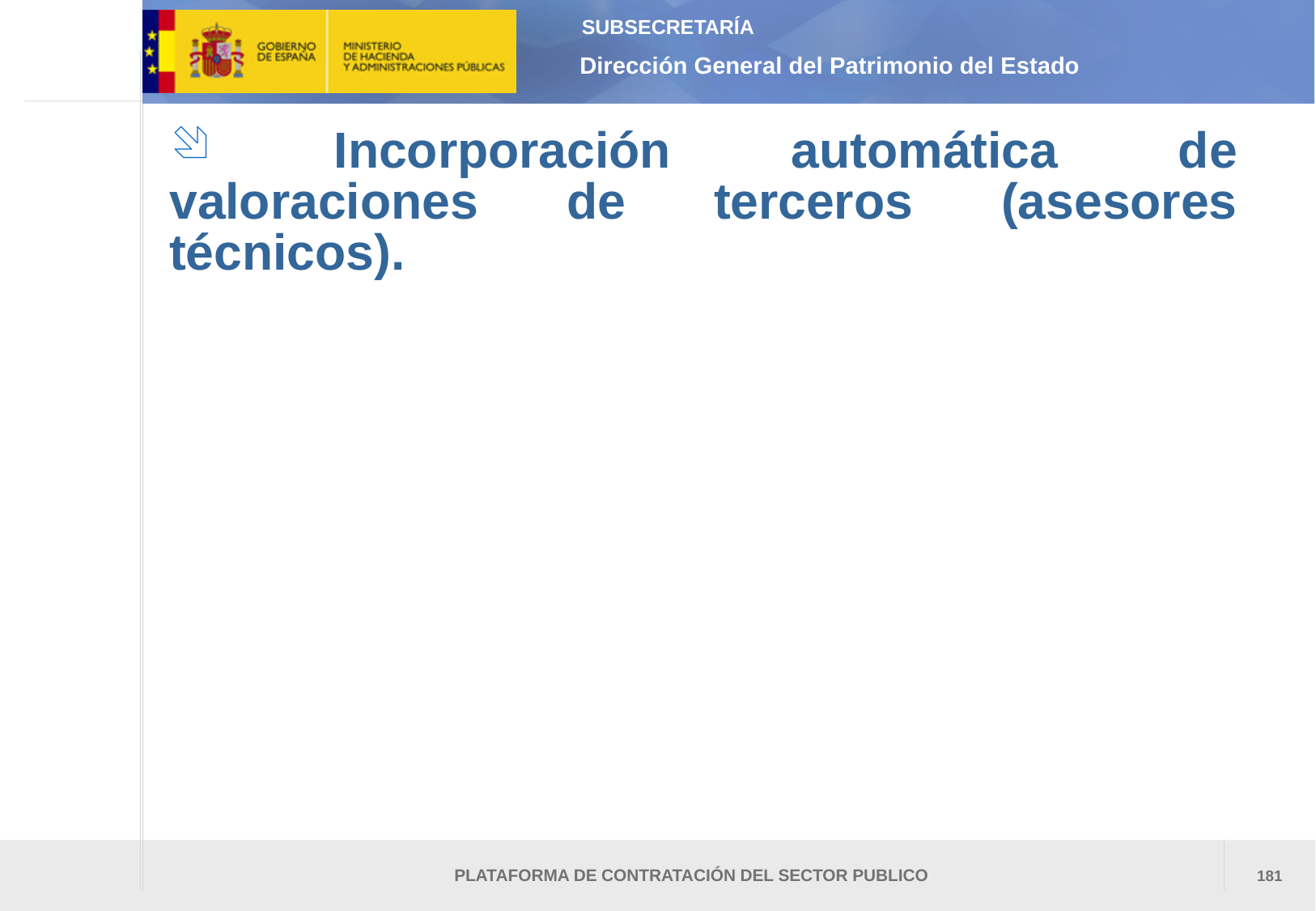

Incorporación automática de valoraciones de terceros (asesores técnicos).